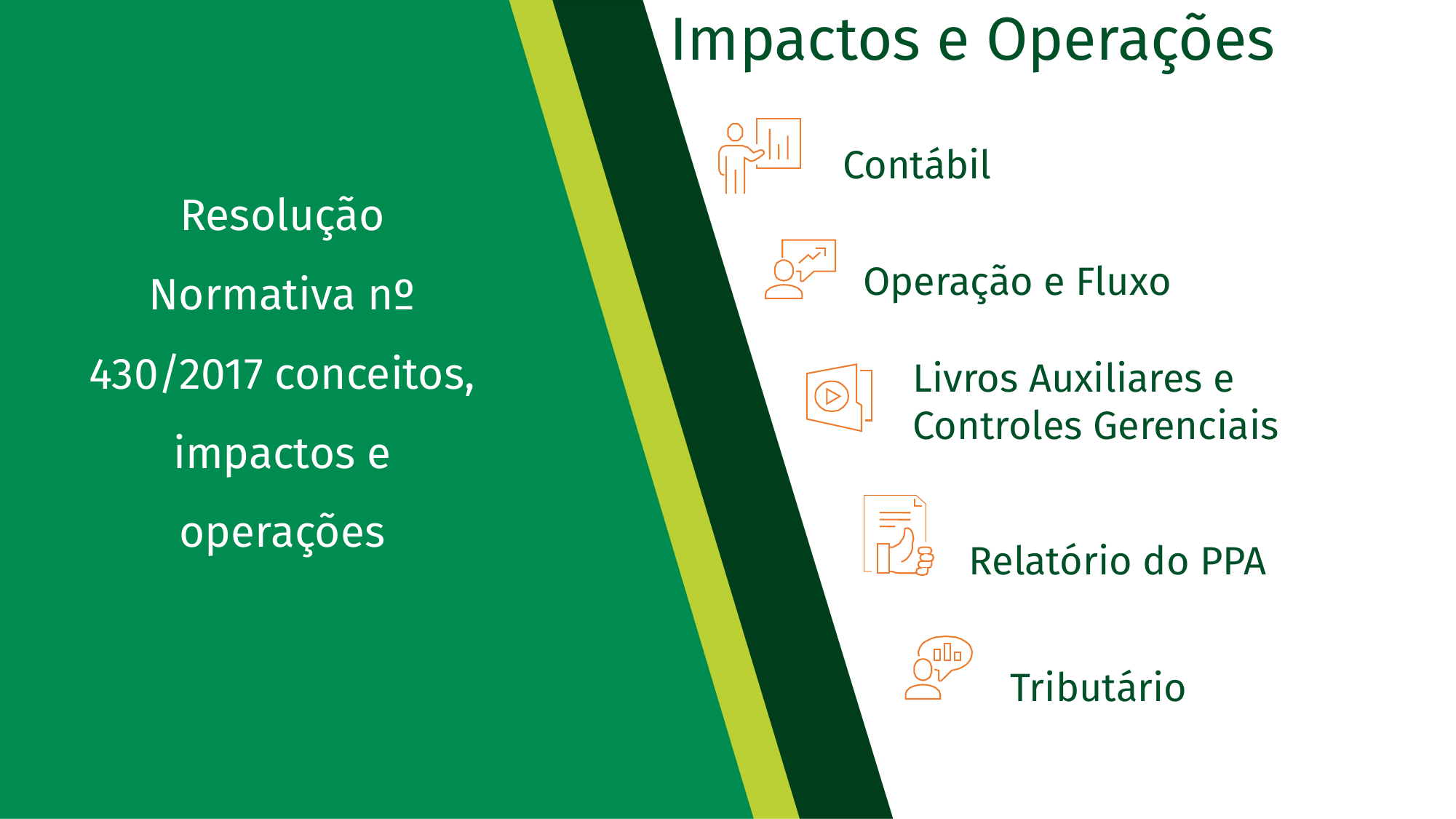

Impactos e Operações
Contábil

Resolução Normativa nº 430/2017 conceitos, impactos e operações

Operação e Fluxo

Livros Auxiliares e Controles Gerenciais

Relatório do PPA

Tributário